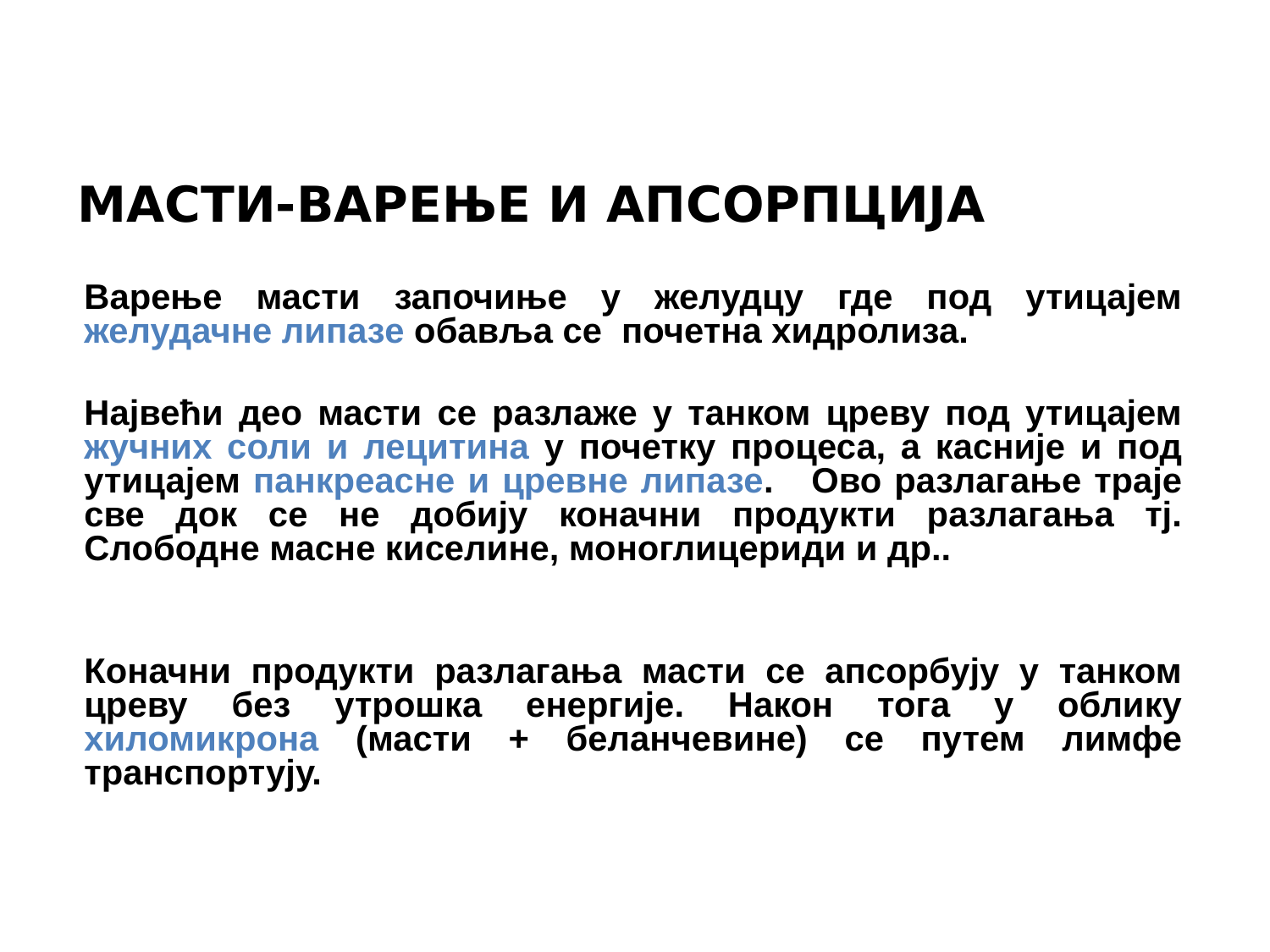

МАСТИ-ВАРЕЊЕ И АПСОРПЦИЈА
	Варење масти започиње у желудцу где под утицајем желудачне липазе обавља се  почетна хидролиза.

	Највећи део масти се разлаже у танком цреву под утицајем жучних соли и лецитина у почетку процеса, а касније и под утицајем панкреасне и цревне липазе.   Ово разлагање траје све док се не добију коначни продукти разлагања тј. Слободне масне киселине, моноглицериди и др..

	Коначни продукти разлагања масти се апсорбују у танком цреву без утрошка енергије. Након тога у облику хиломикрона (масти + беланчевине) се путем лимфе транспортују.